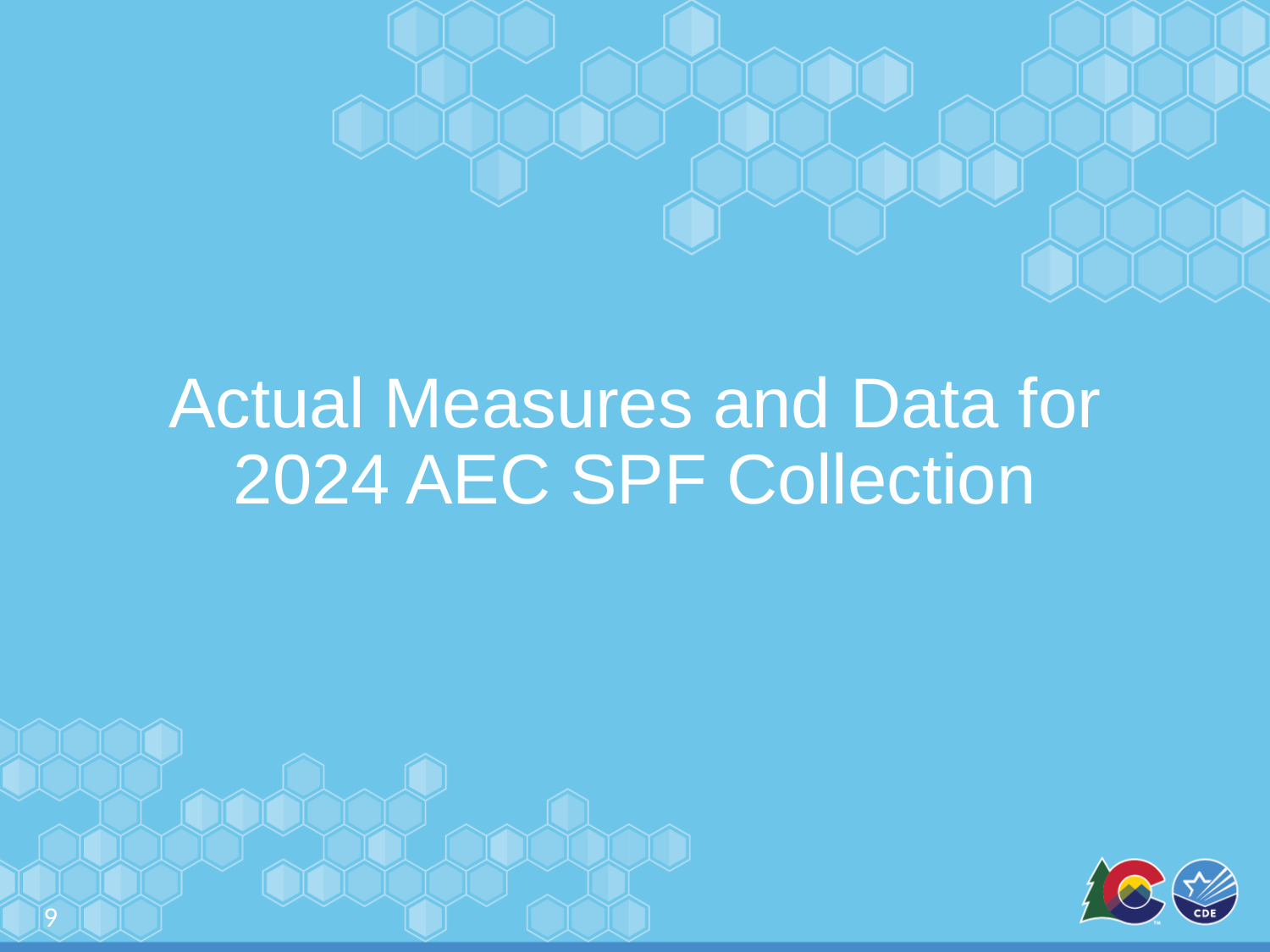

# Actual Measures and Data for 2024 AEC SPF Collection
9